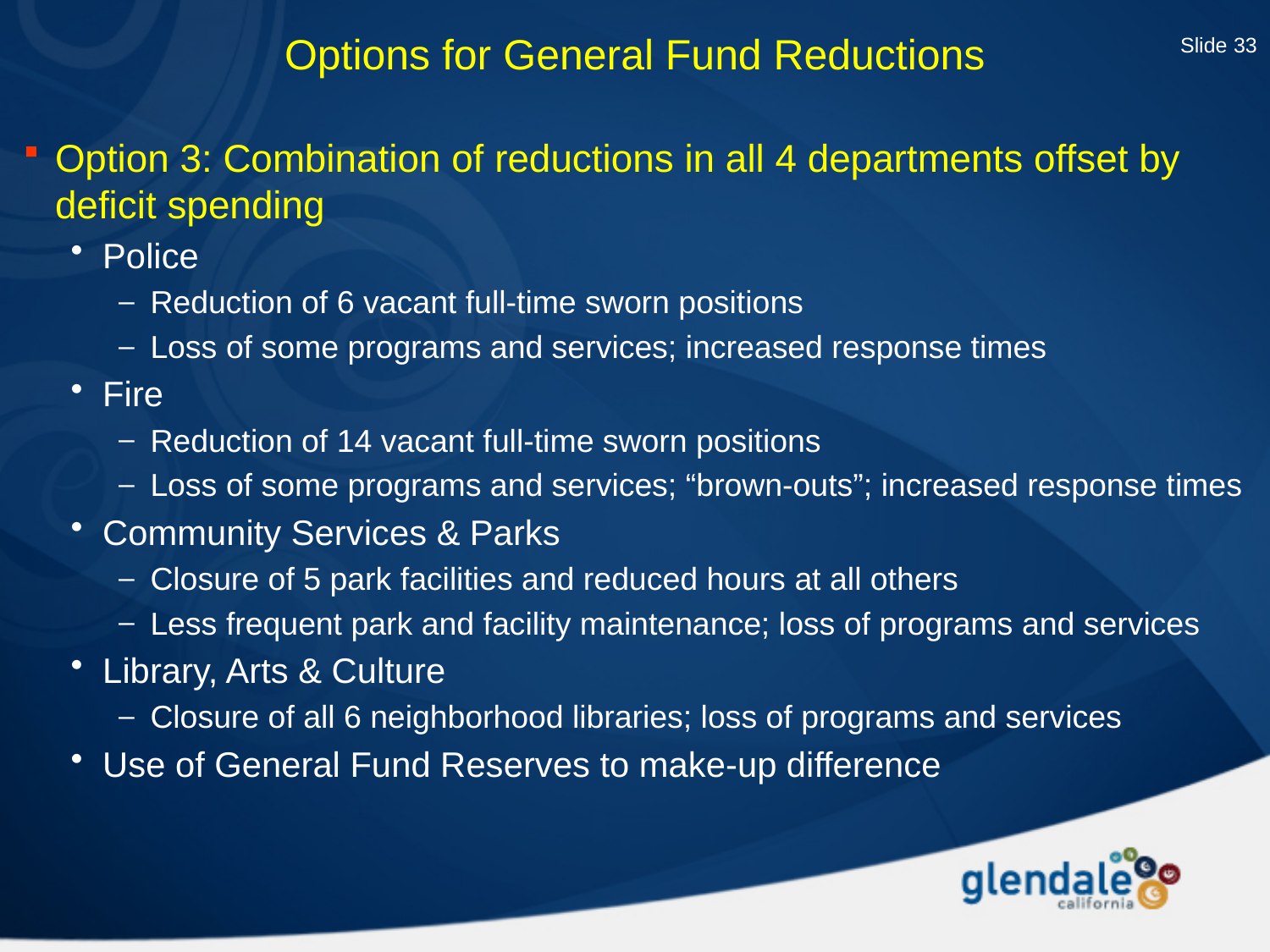

Slide 33
# Options for General Fund Reductions
Option 3: Combination of reductions in all 4 departments offset by deficit spending
Police
Reduction of 6 vacant full-time sworn positions
Loss of some programs and services; increased response times
Fire
Reduction of 14 vacant full-time sworn positions
Loss of some programs and services; “brown-outs”; increased response times
Community Services & Parks
Closure of 5 park facilities and reduced hours at all others
Less frequent park and facility maintenance; loss of programs and services
Library, Arts & Culture
Closure of all 6 neighborhood libraries; loss of programs and services
Use of General Fund Reserves to make-up difference